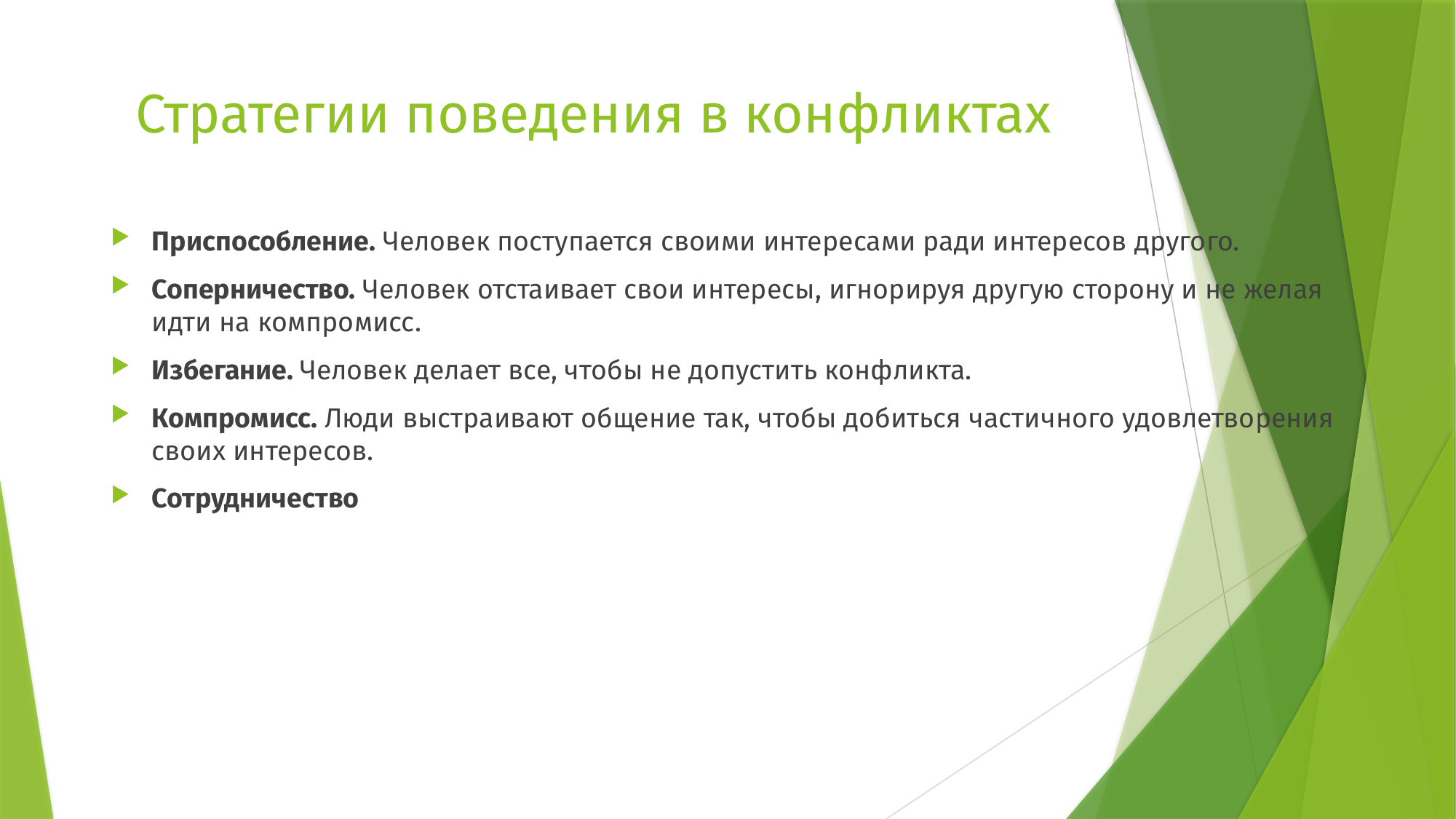

# Стратегии поведения в конфликтах
Приспособление. Человек поступается своими интересами ради интересов другого.
Соперничество. Человек отстаивает свои интересы, игнорируя другую сторону и не желая идти на компромисс.
Избегание. Человек делает все, чтобы не допустить конфликта.
Компромисс. Люди выстраивают общение так, чтобы добиться частичного удовлетворения своих интересов.
Сотрудничество